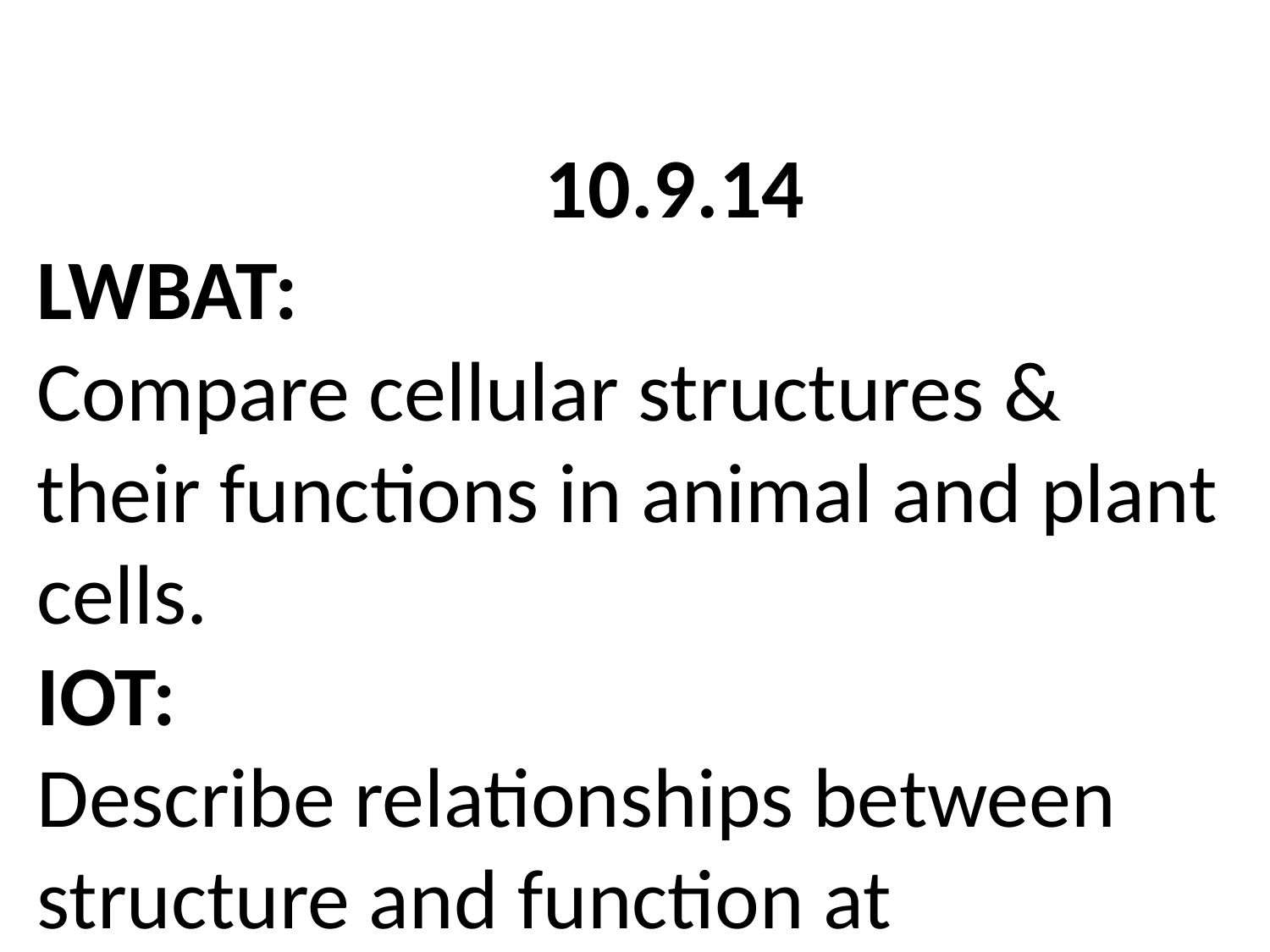

10.9.14
LWBAT:
Compare cellular structures & their functions in animal and plant cells.
IOT:
Describe relationships between structure and function at biological levels of organization.